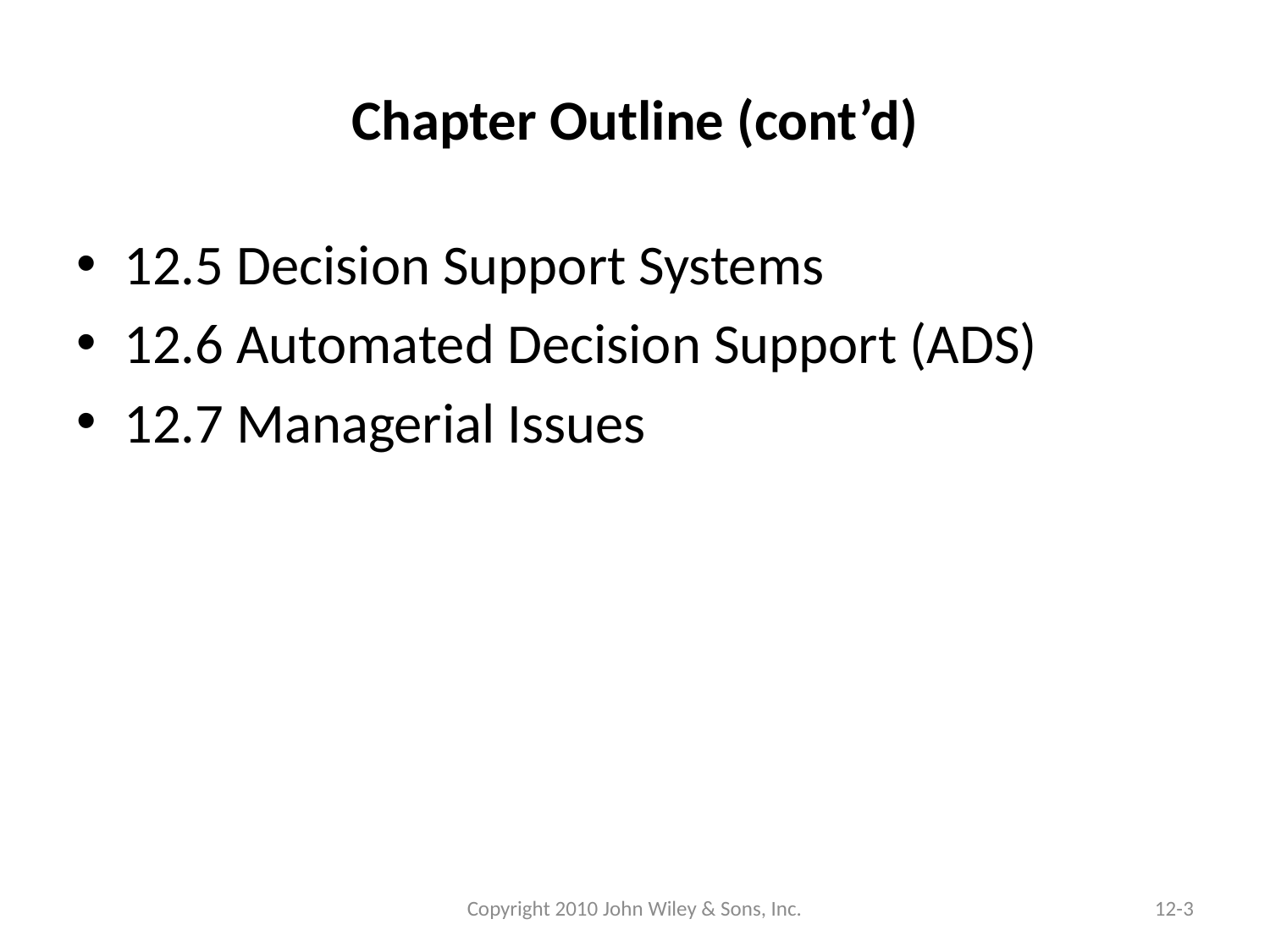

# Chapter Outline (cont’d)
12.5 Decision Support Systems
12.6 Automated Decision Support (ADS)
12.7 Managerial Issues
Copyright 2010 John Wiley & Sons, Inc.
12-3